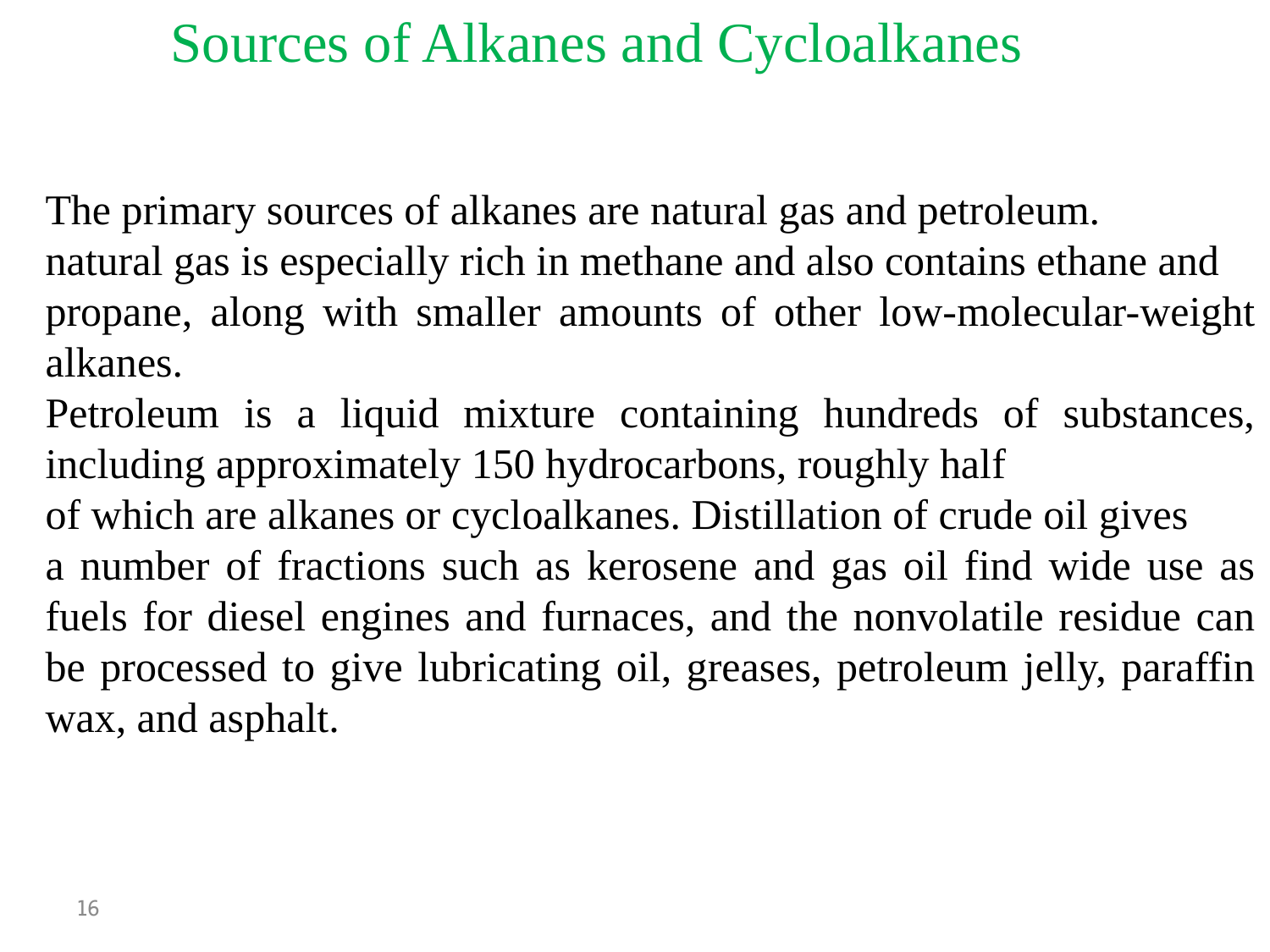

Sources of Alkanes and Cycloalkanes
The primary sources of alkanes are natural gas and petroleum.
natural gas is especially rich in methane and also contains ethane and
propane, along with smaller amounts of other low-molecular-weight alkanes.
Petroleum is a liquid mixture containing hundreds of substances, including approximately 150 hydrocarbons, roughly half
of which are alkanes or cycloalkanes. Distillation of crude oil gives
a number of fractions such as kerosene and gas oil find wide use as fuels for diesel engines and furnaces, and the nonvolatile residue can be processed to give lubricating oil, greases, petroleum jelly, paraffin wax, and asphalt.
16